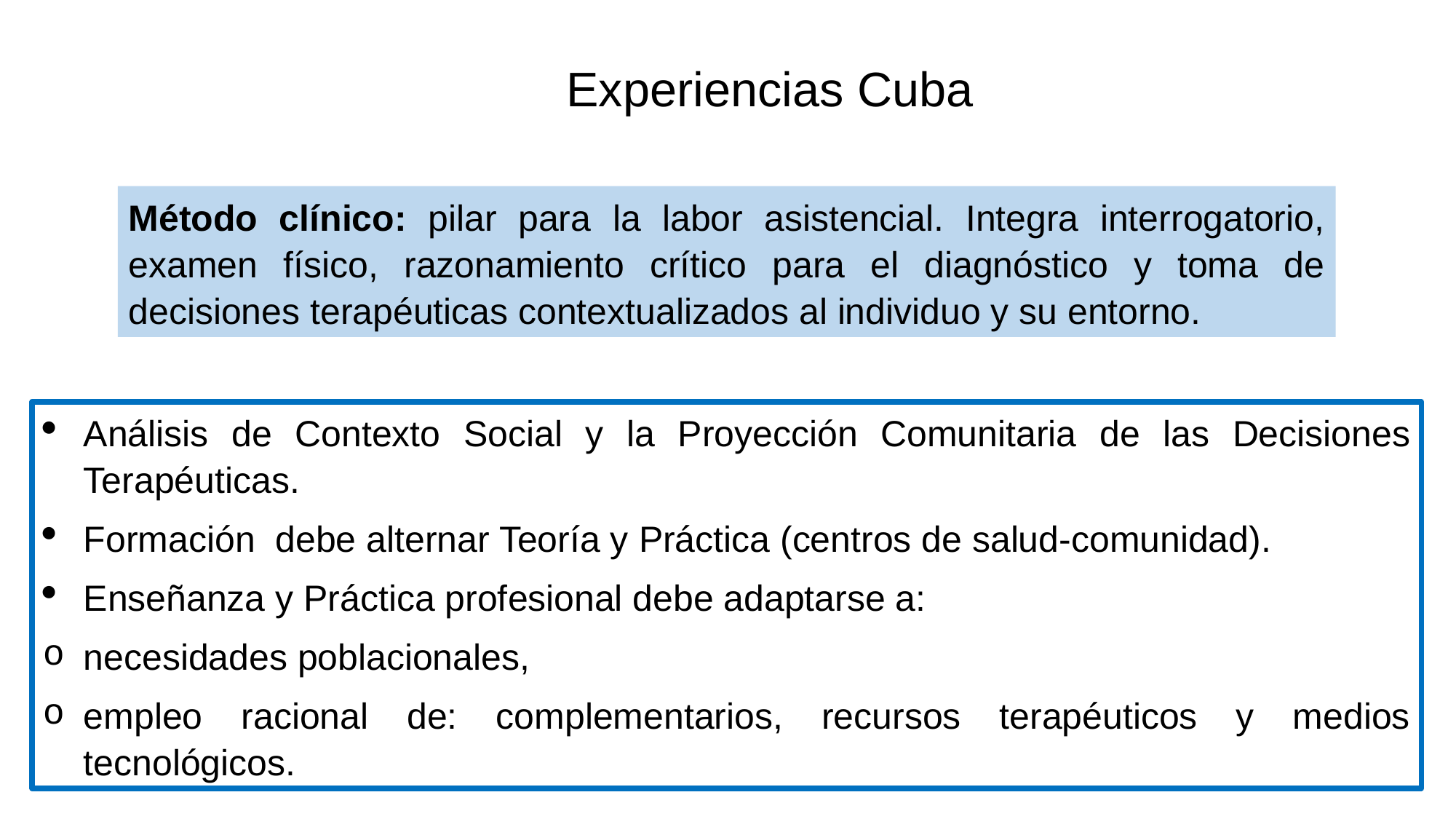

Experiencias Cuba
Método clínico: pilar para la labor asistencial. Integra interrogatorio, examen físico, razonamiento crítico para el diagnóstico y toma de decisiones terapéuticas contextualizados al individuo y su entorno.
Análisis de Contexto Social y la Proyección Comunitaria de las Decisiones Terapéuticas.
Formación  debe alternar Teoría y Práctica (centros de salud-comunidad).
Enseñanza y Práctica profesional debe adaptarse a:
necesidades poblacionales,
empleo racional de: complementarios, recursos terapéuticos y medios tecnológicos.